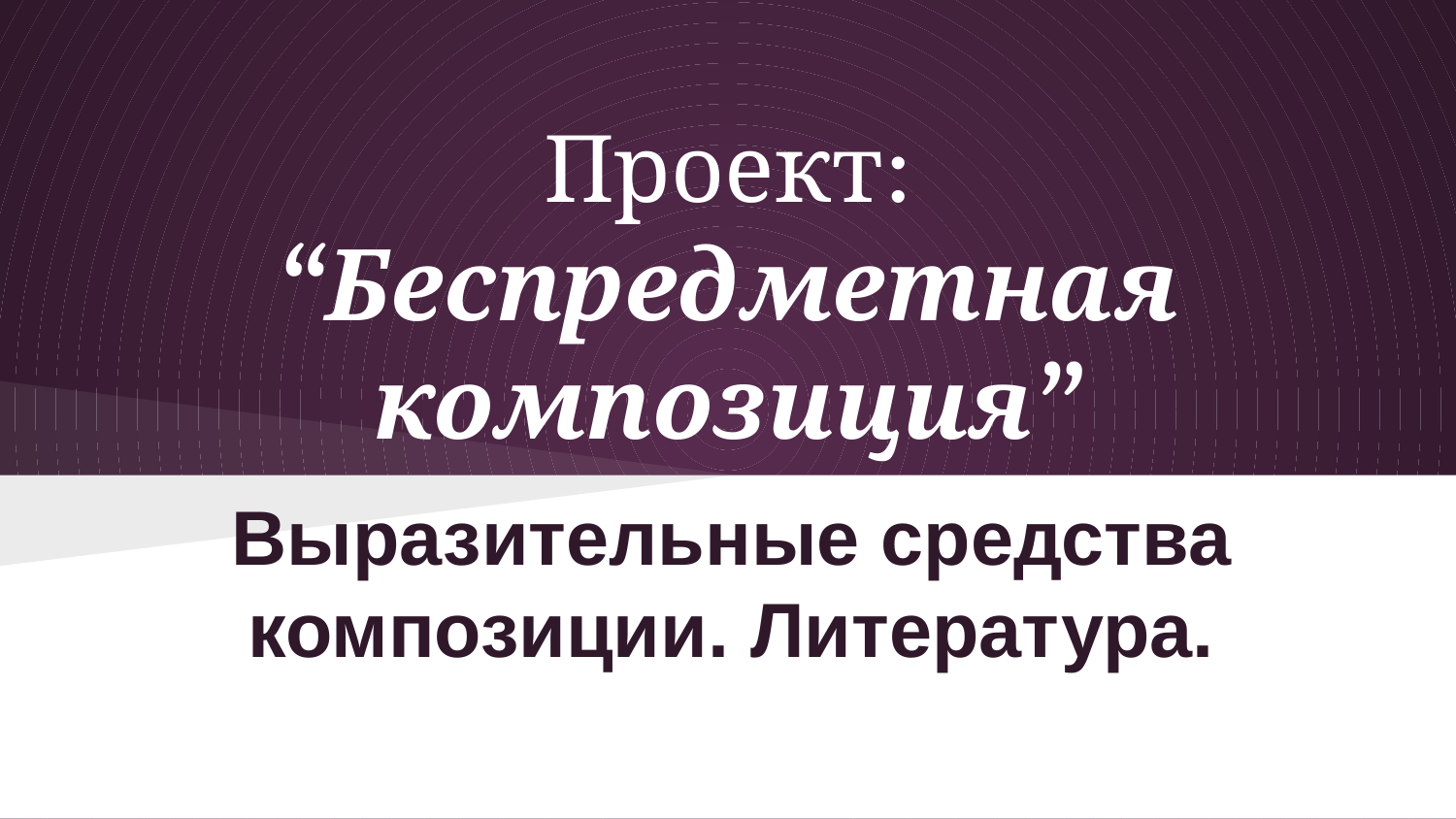

# Проект:
“Беспредметная композиция”
Выразительные средства композиции. Литература.